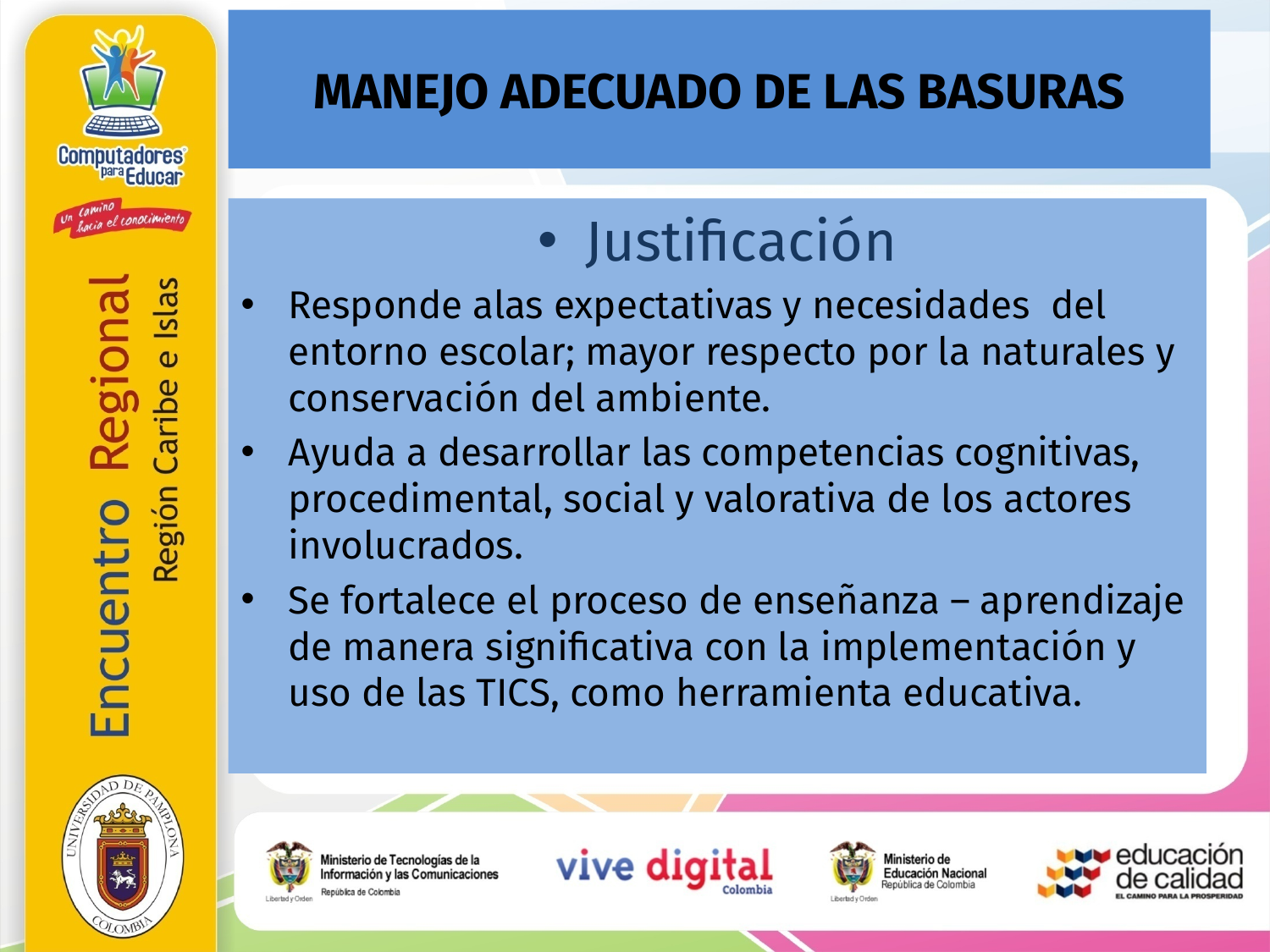

# MANEJO ADECUADO DE LAS BASURAS
Justificación
Responde alas expectativas y necesidades  del entorno escolar; mayor respecto por la naturales y conservación del ambiente.
Ayuda a desarrollar las competencias cognitivas, procedimental, social y valorativa de los actores involucrados.
Se fortalece el proceso de enseñanza – aprendizaje de manera significativa con la implementación y uso de las TICS, como herramienta educativa.